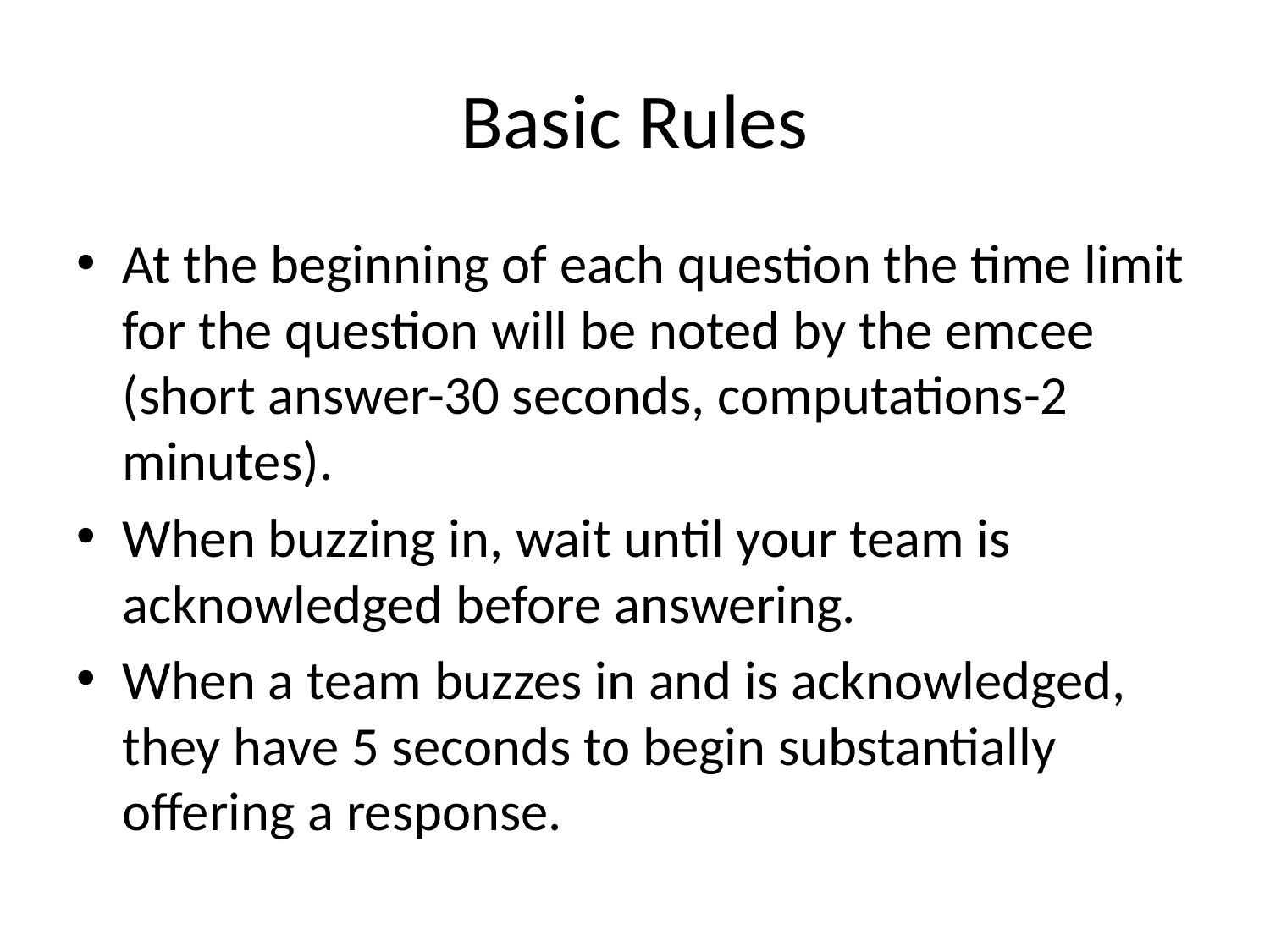

# Basic Rules
At the beginning of each question the time limit for the question will be noted by the emcee (short answer-30 seconds, computations-2 minutes).
When buzzing in, wait until your team is acknowledged before answering.
When a team buzzes in and is acknowledged, they have 5 seconds to begin substantially offering a response.